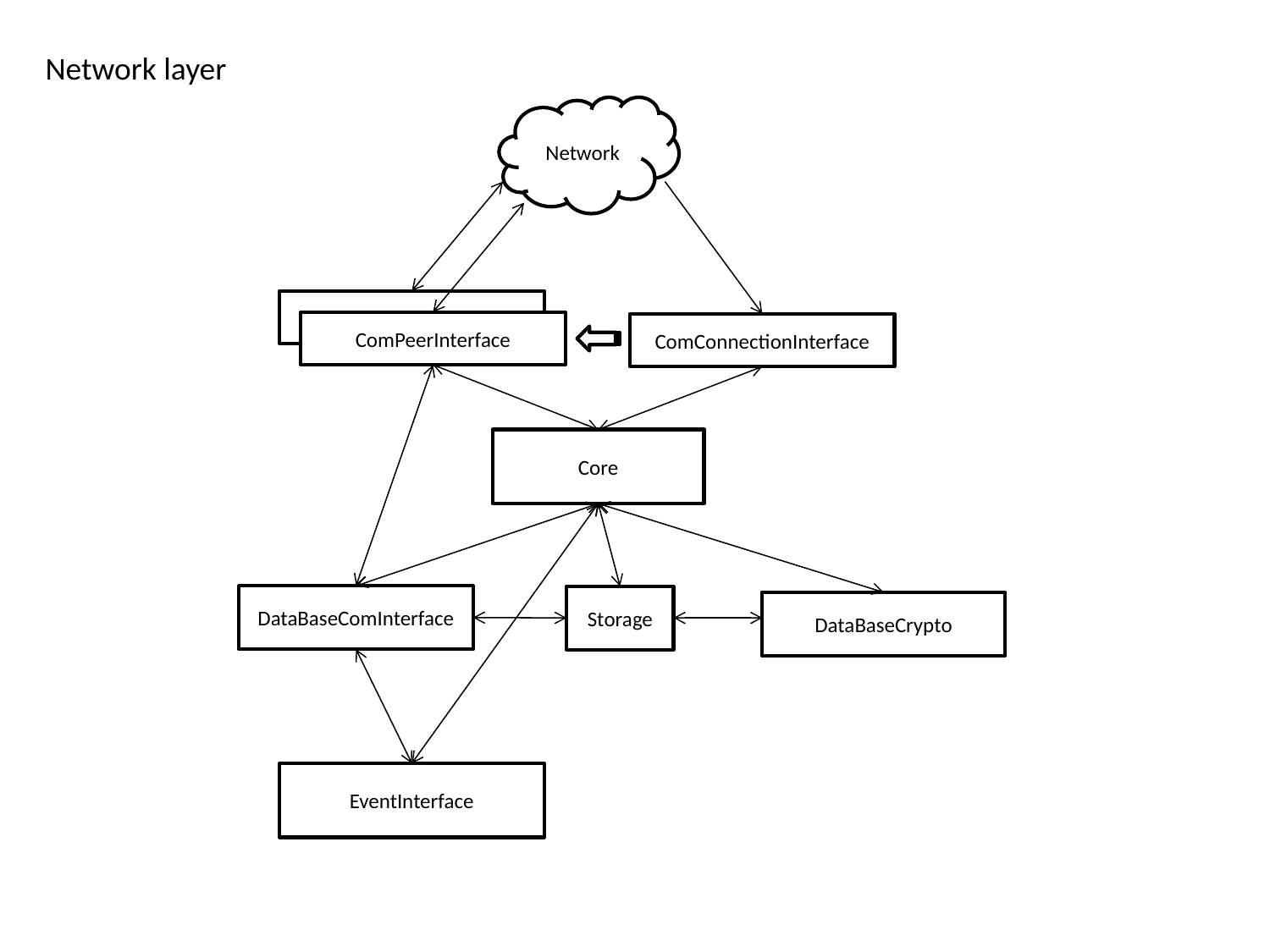

Network layer
Network
ComPeerInterface
ComPeerInterface
ComConnectionInterface

Core
DataBaseComInterface
Storage
DataBaseCrypto
EventInterface